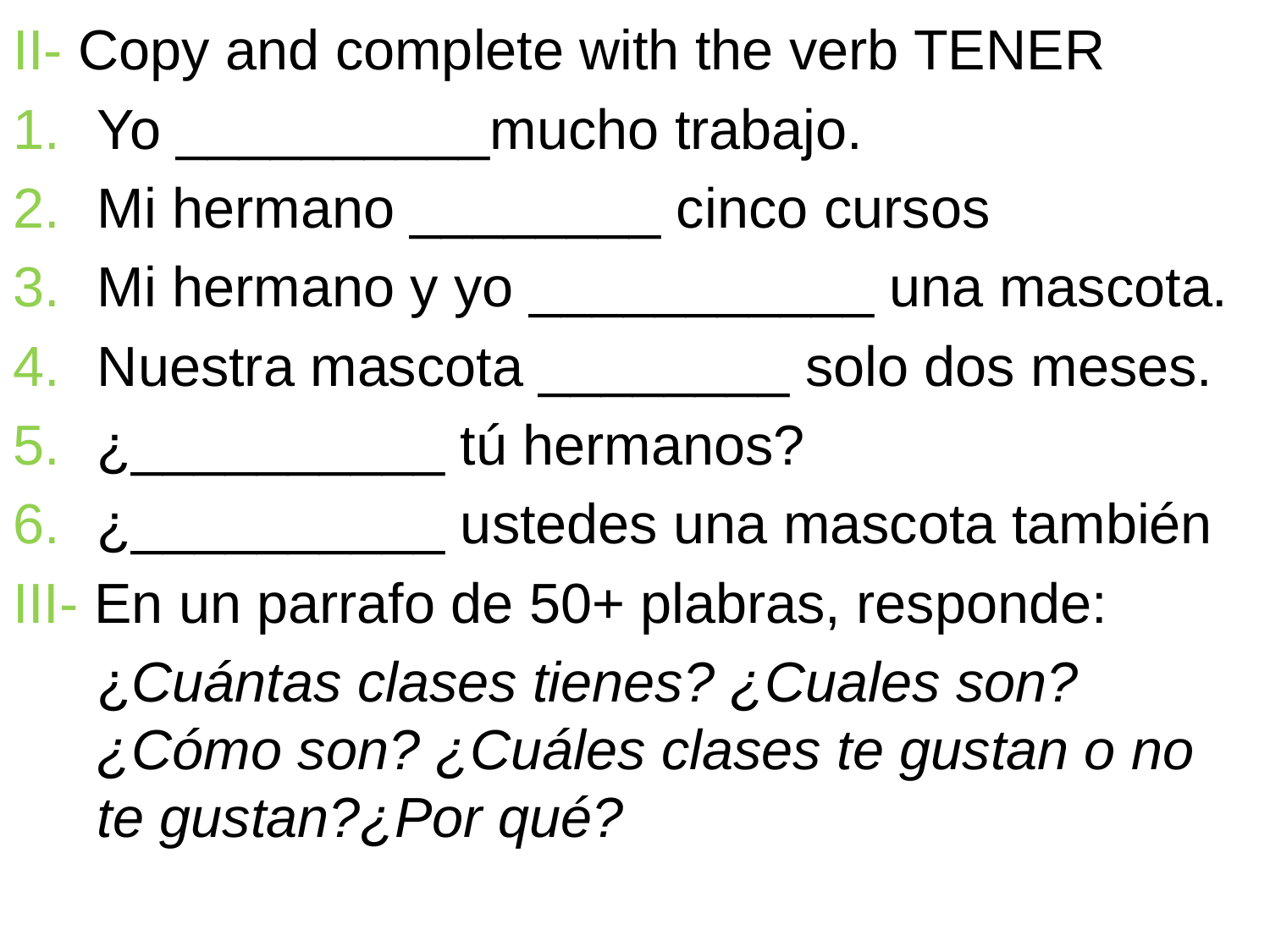

II- Copy and complete with the verb TENER
Yo __________mucho trabajo.
Mi hermano ________ cinco cursos
Mi hermano y yo ___________ una mascota.
Nuestra mascota ________ solo dos meses.
¿__________ tú hermanos?
¿__________ ustedes una mascota también
III- En un parrafo de 50+ plabras, responde:
	¿Cuántas clases tienes? ¿Cuales son? ¿Cómo son? ¿Cuáles clases te gustan o no te gustan?¿Por qué?